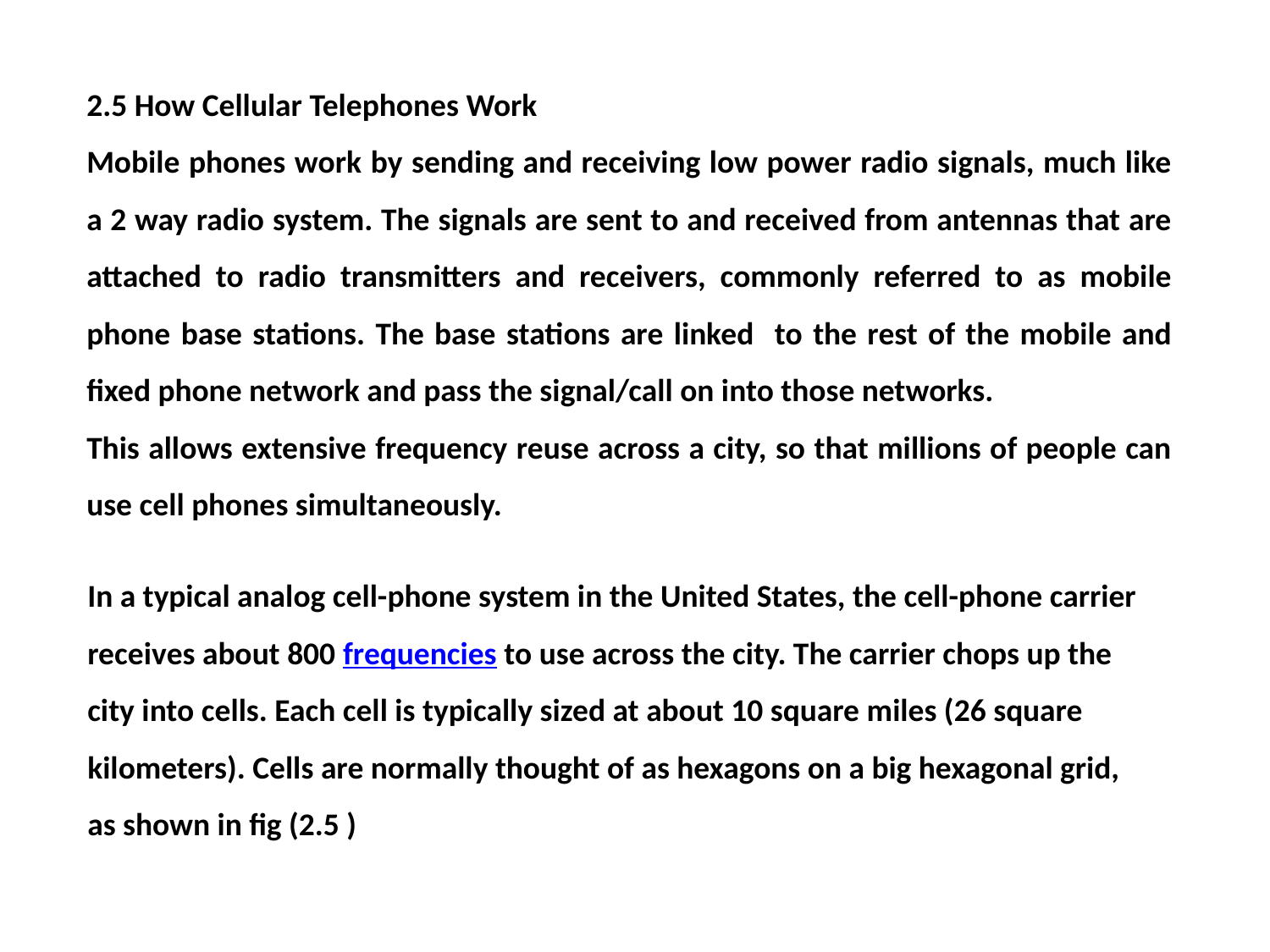

2.5 How Cellular Telephones Work
Mobile phones work by sending and receiving low power radio signals, much like a 2 way radio system. The signals are sent to and received from antennas that are attached to radio transmitters and receivers, commonly referred to as mobile phone base stations. The base stations are linked  to the rest of the mobile and fixed phone network and pass the signal/call on into those networks.
This allows extensive frequency reuse across a city, so that millions of people can use cell phones simultaneously.
In a typical analog cell-phone system in the United States, the cell-phone carrier receives about 800 frequencies to use across the city. The carrier chops up the city into cells. Each cell is typically sized at about 10 square miles (26 square kilometers). Cells are normally thought of as hexagons on a big hexagonal grid,  as shown in fig (2.5 )